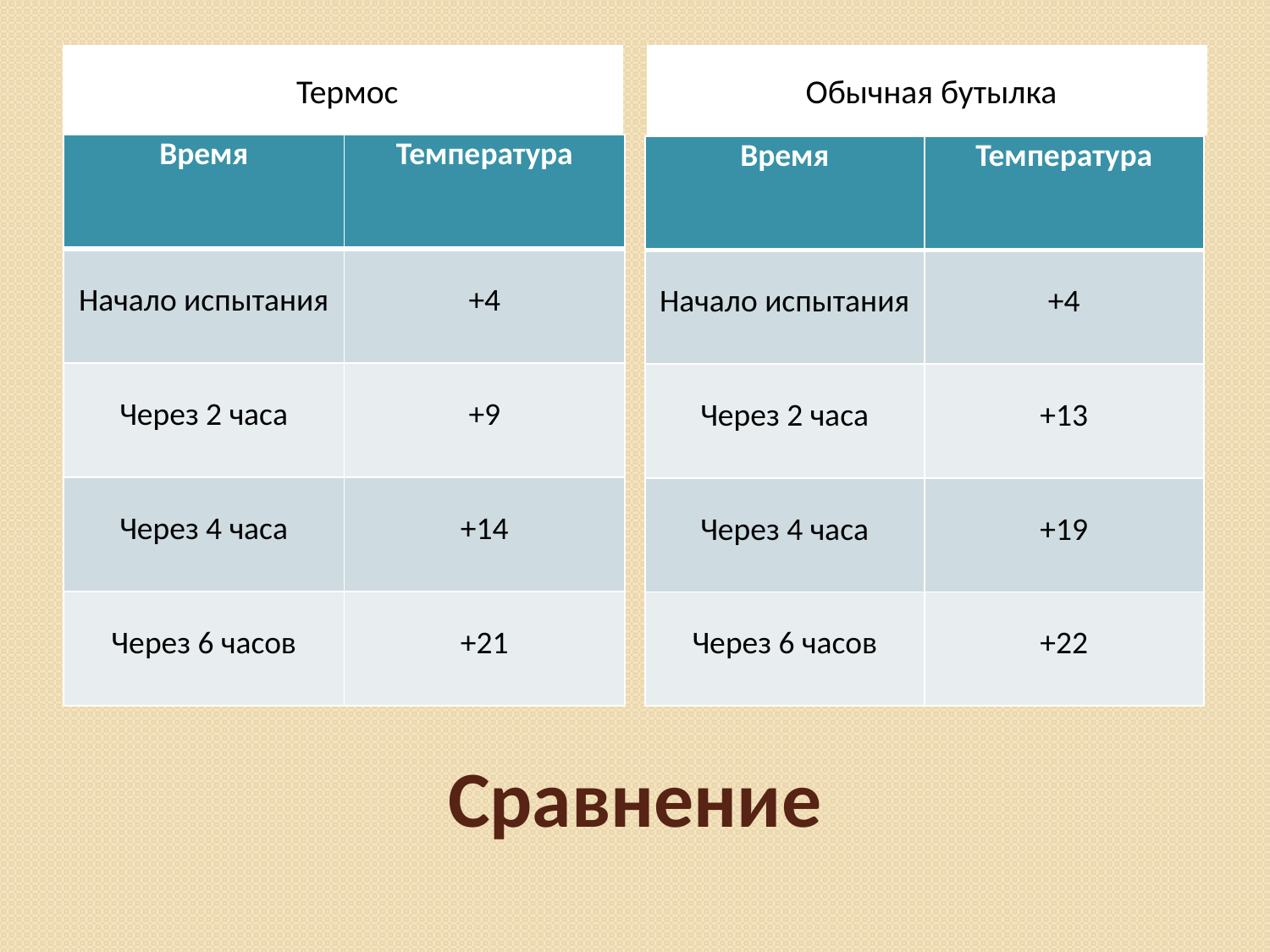

Термос
Обычная бутылка
| Время | Температура |
| --- | --- |
| Начало испытания | +4 |
| Через 2 часа | +9 |
| Через 4 часа | +14 |
| Через 6 часов | +21 |
| Время | Температура |
| --- | --- |
| Начало испытания | +4 |
| Через 2 часа | +13 |
| Через 4 часа | +19 |
| Через 6 часов | +22 |
# Сравнение